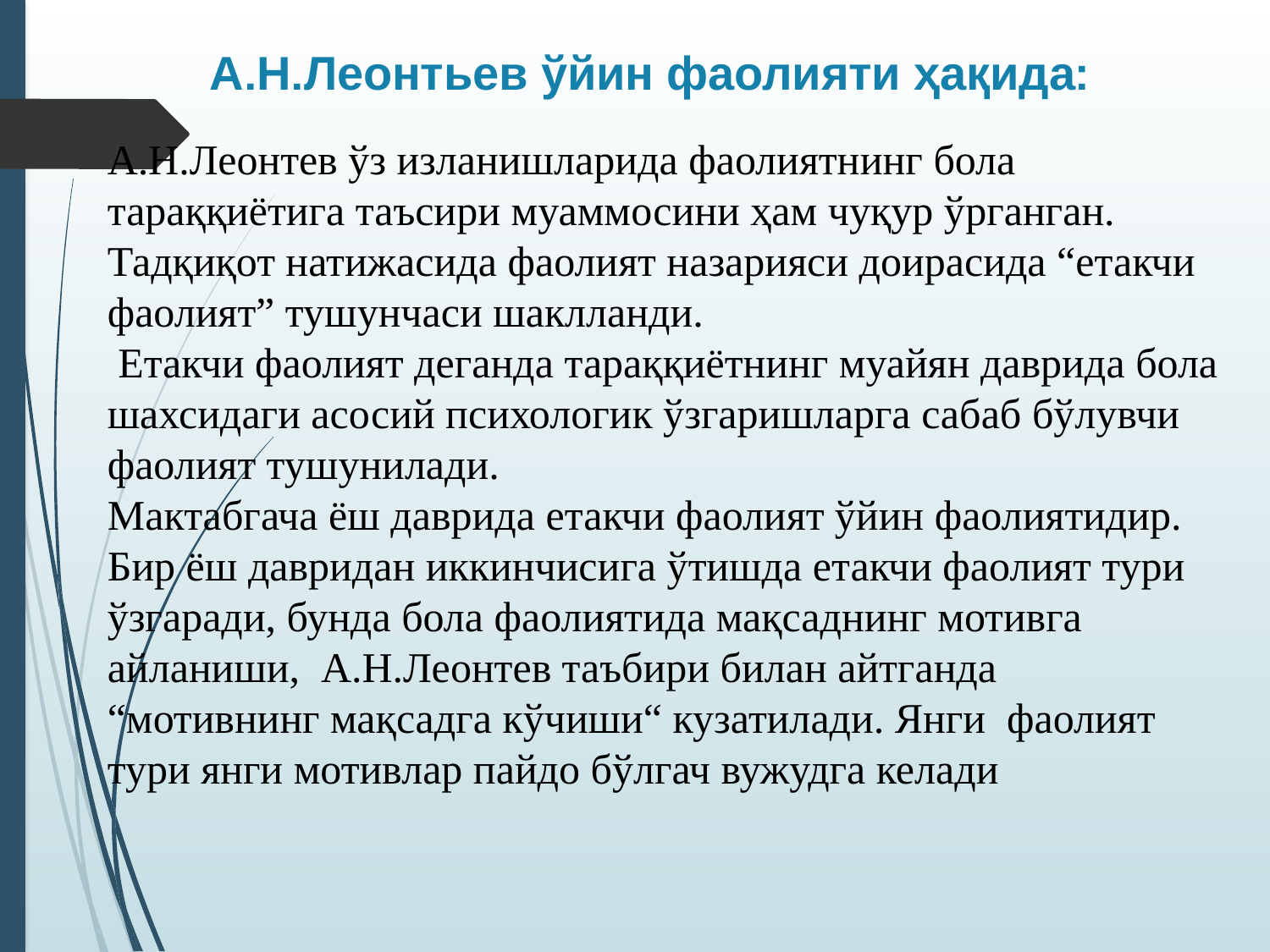

# А.Н.Леонтьев ўйин фаолияти ҳақида:
А.Н.Леонтев ўз изланишларида фаолиятнинг бола тараққиётига таъсири муаммосини ҳам чуқур ўрганган. Тадқиқот натижасида фаолият назарияси доирасида “етакчи фаолият” тушунчаси шаклланди.
 Етакчи фаолият деганда тараққиётнинг муайян даврида бола шахсидаги асосий психологик ўзгаришларга сабаб бўлувчи фаолият тушунилади.
Мактабгача ёш даврида етакчи фаолият ўйин фаолиятидир. Бир ёш давридан иккинчисига ўтишда етакчи фаолият тури ўзгаради, бунда бола фаолиятида мақсаднинг мотивга айланиши,  А.Н.Леонтев таъбири билан айтганда “мотивнинг мақсадга кўчиши“ кузатилади. Янги  фаолият тури янги мотивлар пайдо бўлгач вужудга келади